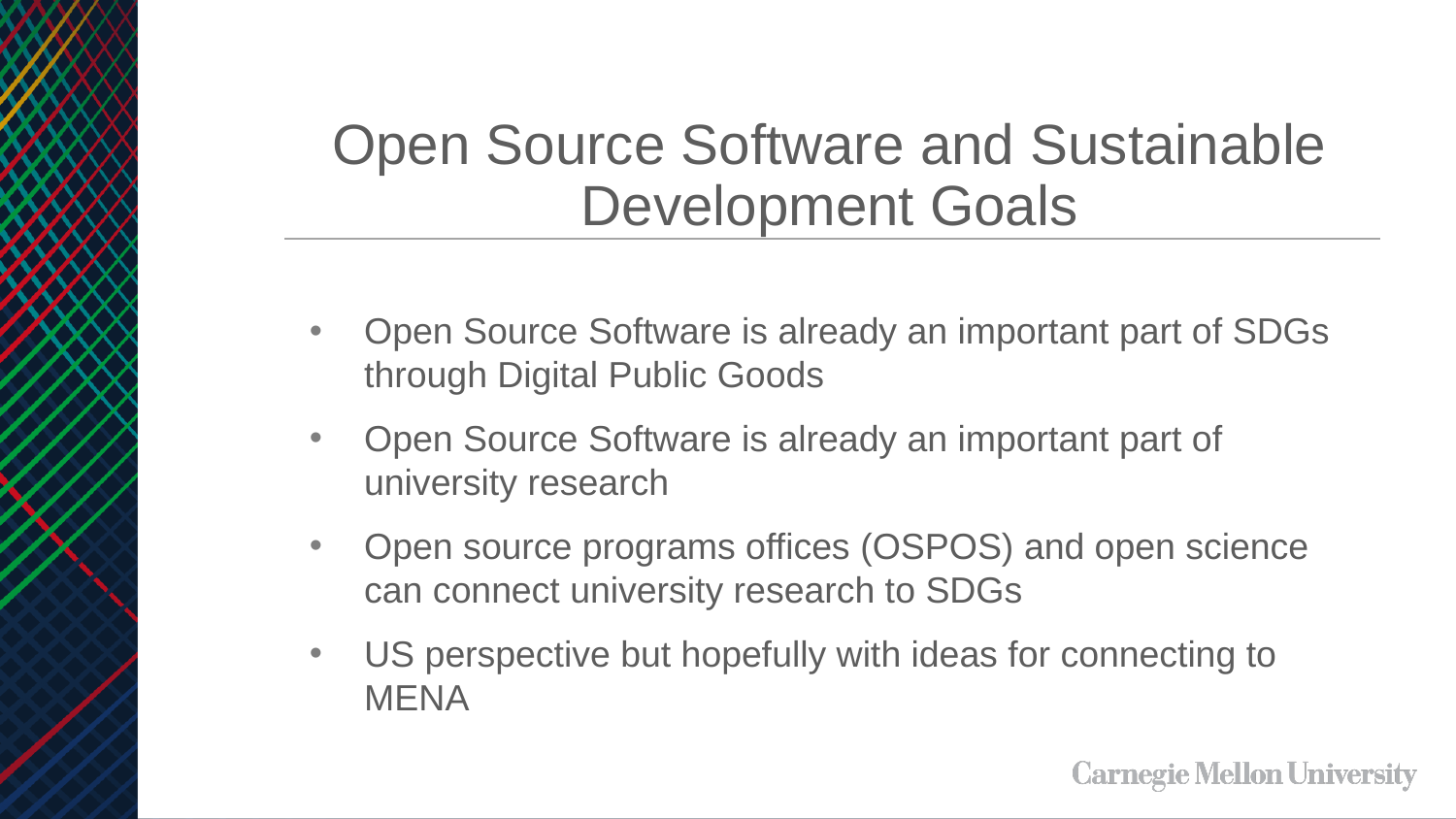

Open Source Software and Sustainable Development Goals
Open Source Software is already an important part of SDGs through Digital Public Goods
Open Source Software is already an important part of university research
Open source programs offices (OSPOS) and open science can connect university research to SDGs
US perspective but hopefully with ideas for connecting to MENA